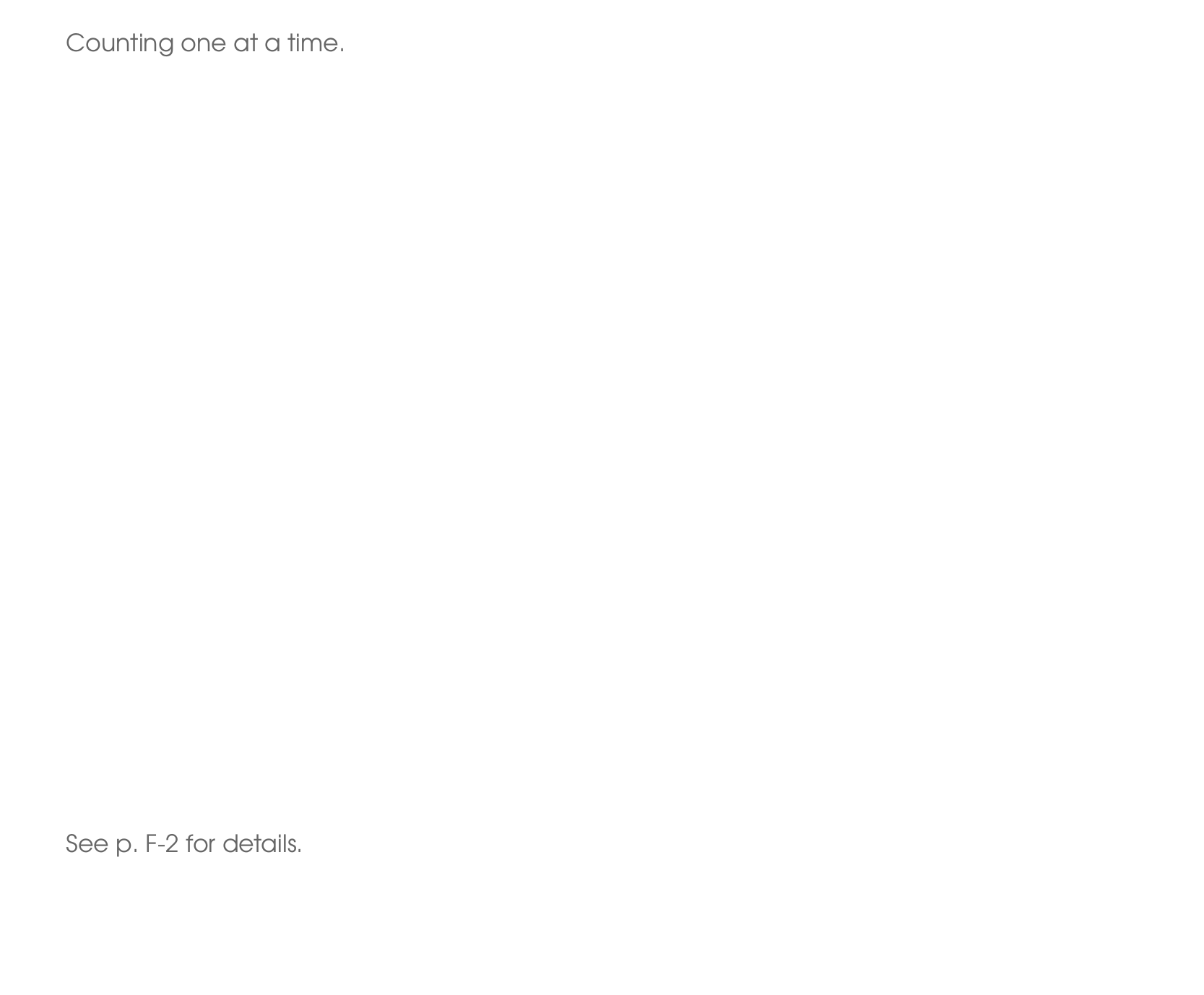

Counting one at a time.
See p. F-2 for details.